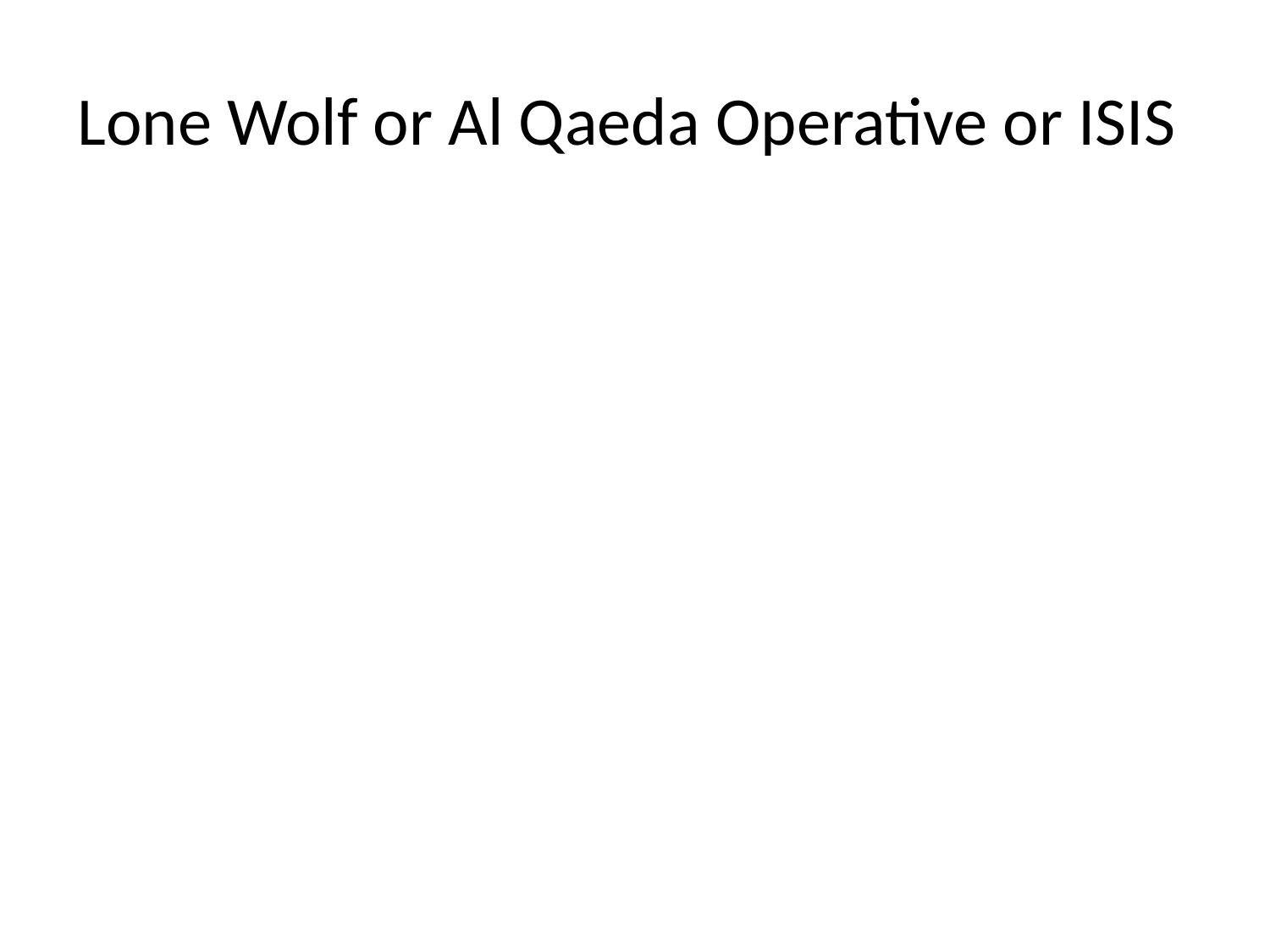

# Lone Wolf or Al Qaeda Operative or ISIS